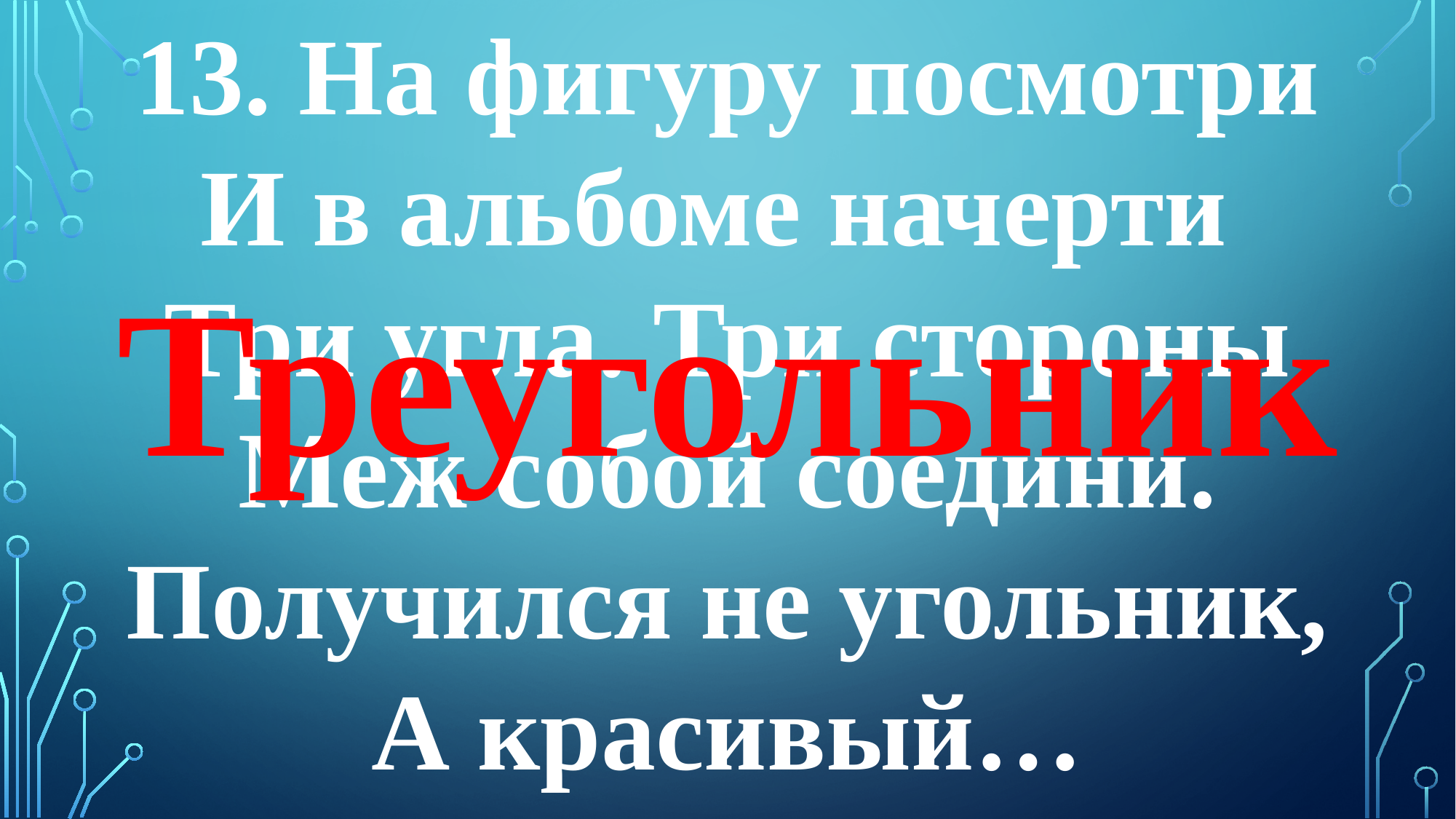

13. На фигуру посмотри
И в альбоме начерти
Три угла. Три стороны
Меж собой соедини.
Получился не угольник,
А красивый…
Треугольник